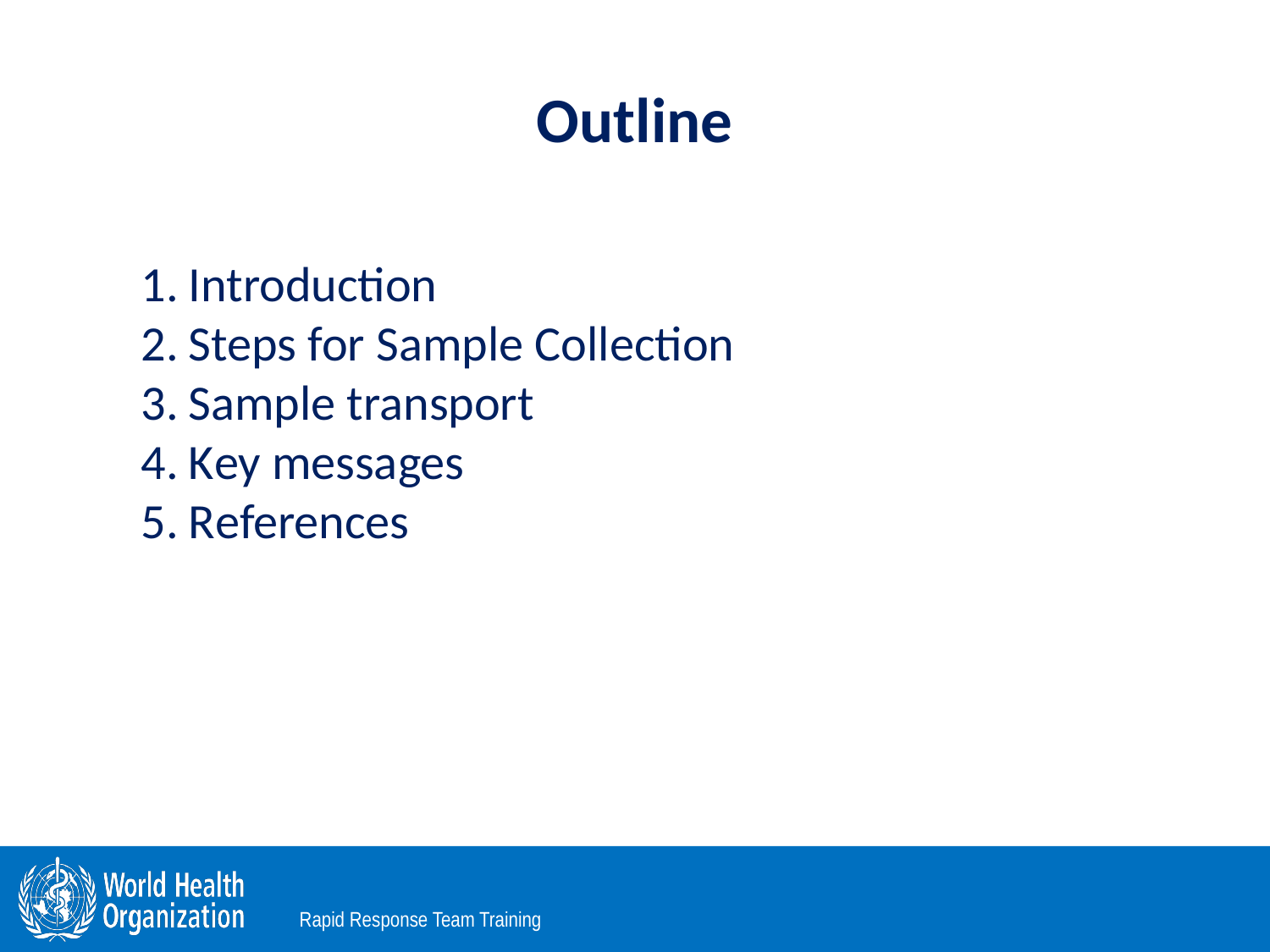

# Outline
Introduction
Steps for Sample Collection
Sample transport
Key messages
References